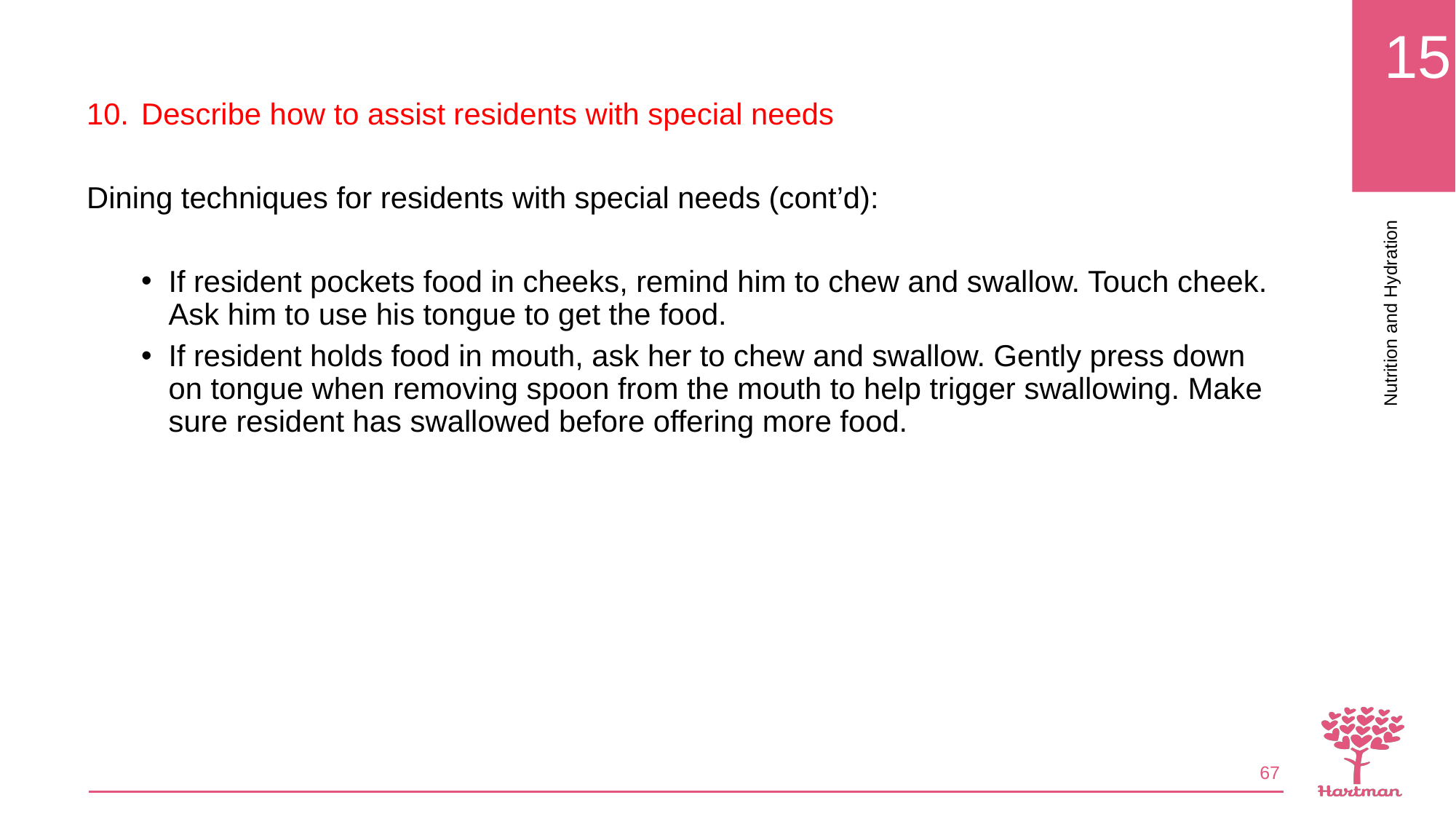

Describe how to assist residents with special needs

Dining techniques for residents with special needs (cont’d):

If resident pockets food in cheeks, remind him to chew and swallow. Touch cheek. Ask him to use his tongue to get the food.
If resident holds food in mouth, ask her to chew and swallow. Gently press down on tongue when removing spoon from the mouth to help trigger swallowing. Make sure resident has swallowed before offering more food.

67